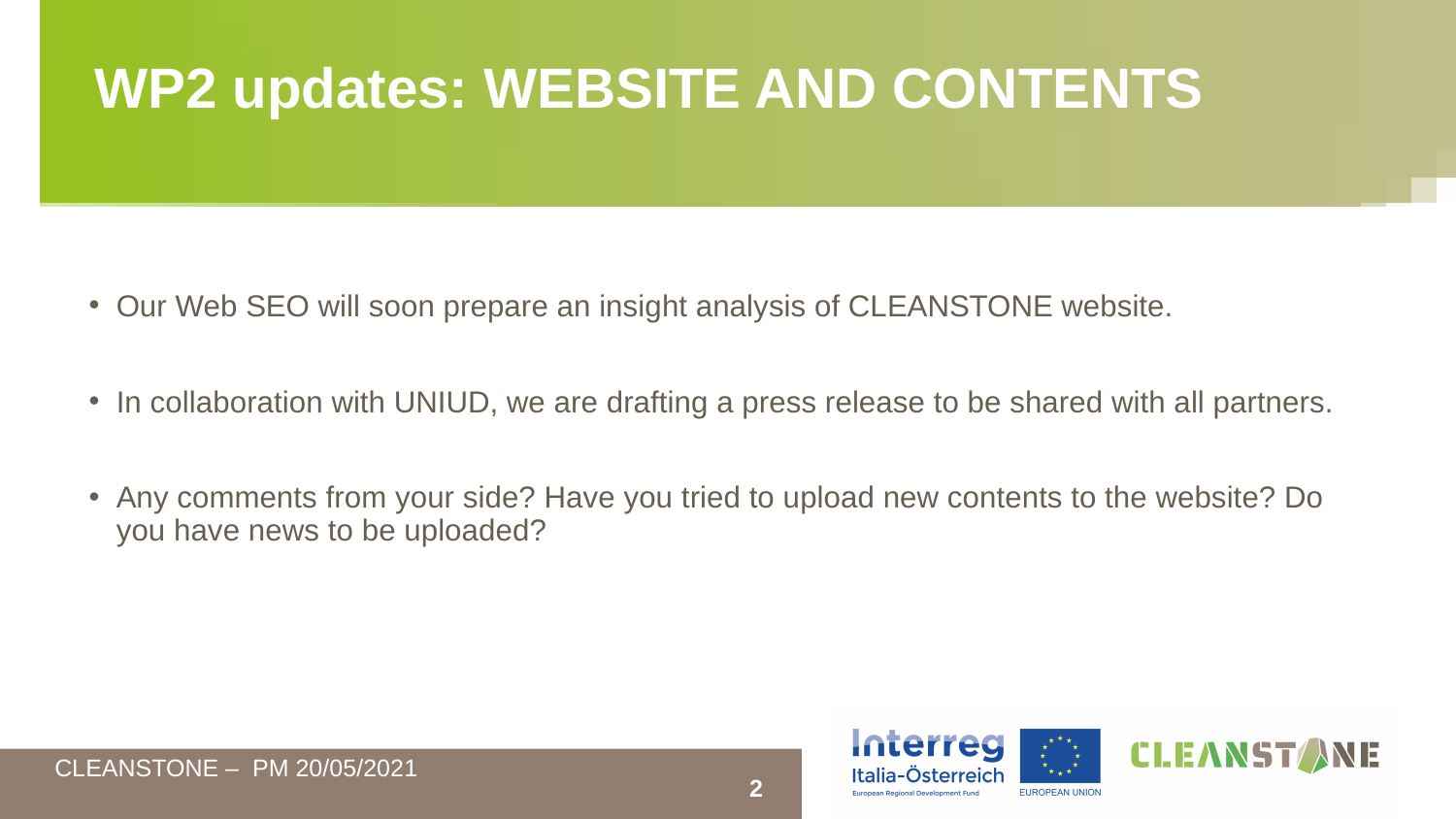

# WP2 updates: WEBSITE AND CONTENTS
Our Web SEO will soon prepare an insight analysis of CLEANSTONE website.

In collaboration with UNIUD, we are drafting a press release to be shared with all partners.

Any comments from your side? Have you tried to upload new contents to the website? Do you have news to be uploaded?

CLEANSTONE –  PM 20/05/2021
2